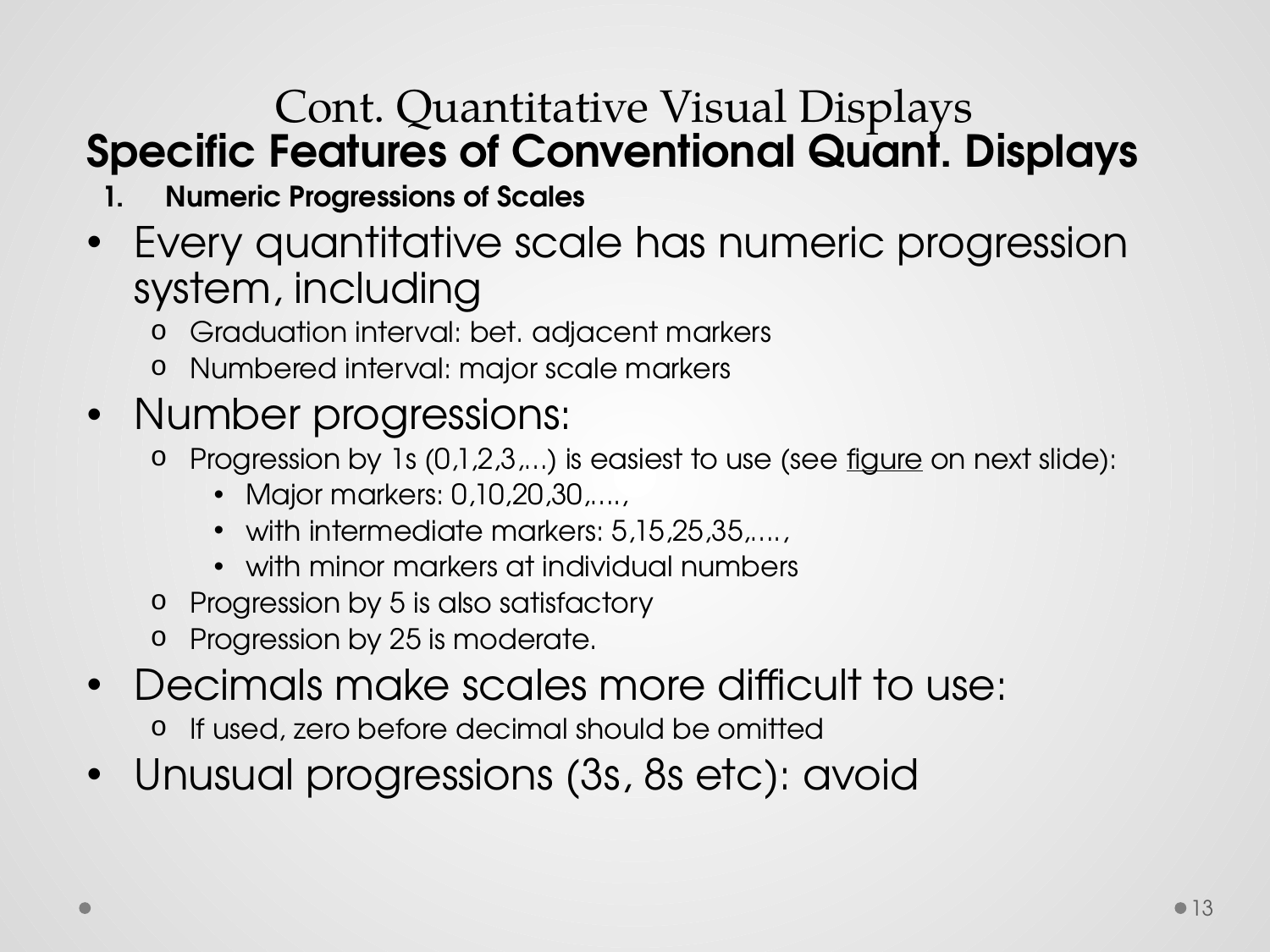

# Cont. Quantitative Visual Displays

Specific Features of Conventional Quant. Displays
Numeric Progressions of Scales
Every quantitative scale has numeric progression system, including
Graduation interval: bet. adjacent markers
Numbered interval: major scale markers
Number progressions:
Progression by 1s (0,1,2,3,…) is easiest to use (see figure on next slide):
Major markers: 0,10,20,30,….,
with intermediate markers: 5,15,25,35,….,
with minor markers at individual numbers
Progression by 5 is also satisfactory
Progression by 25 is moderate.
Decimals make scales more difficult to use:
If used, zero before decimal should be omitted
Unusual progressions (3s, 8s etc): avoid
13